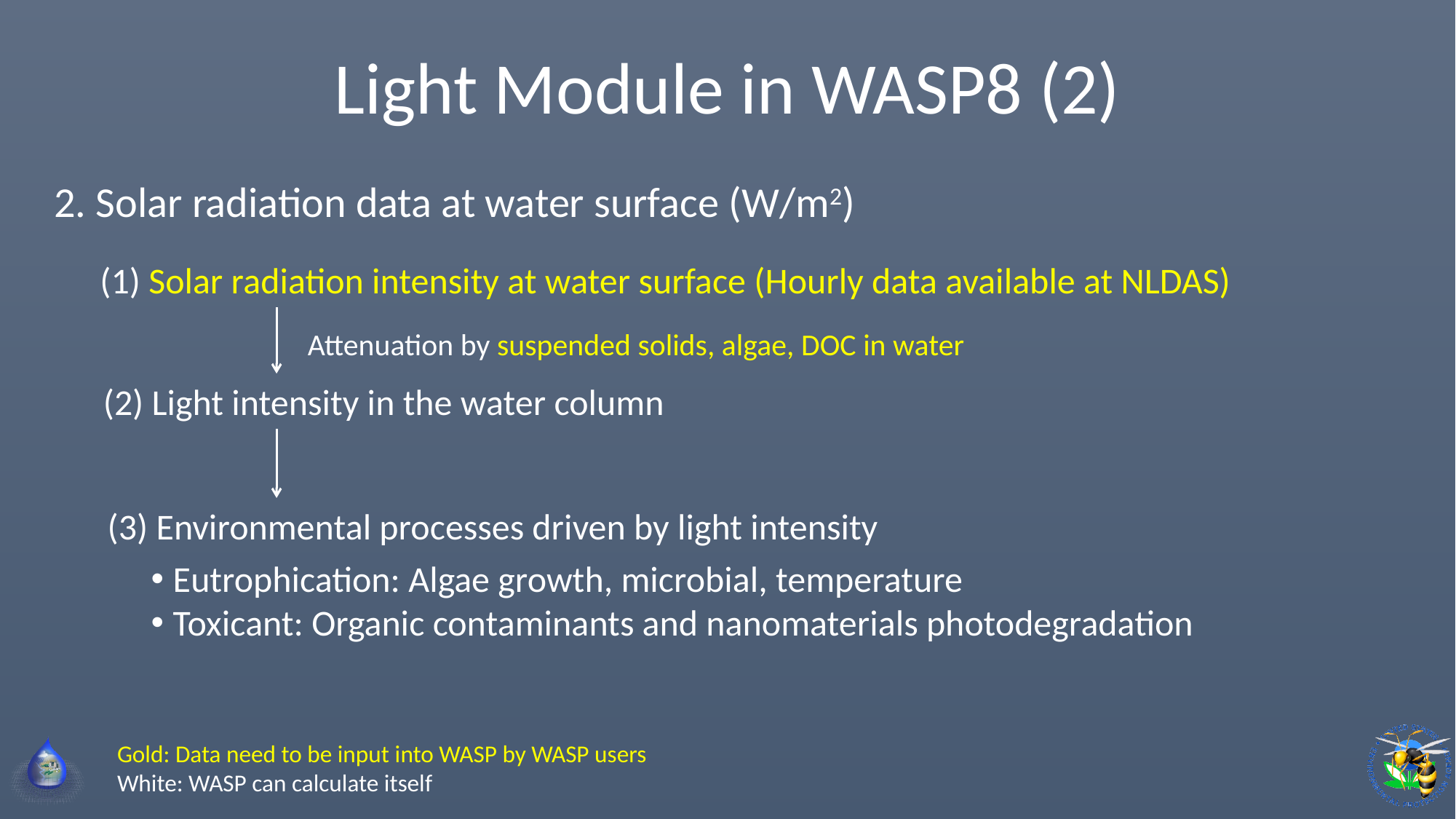

# Light Module in WASP8 (2)
2. Solar radiation data at water surface (W/m2)
(1) Solar radiation intensity at water surface (Hourly data available at NLDAS)
Attenuation by suspended solids, algae, DOC in water
(2) Light intensity in the water column
(3) Environmental processes driven by light intensity
Eutrophication: Algae growth, microbial, temperature
Toxicant: Organic contaminants and nanomaterials photodegradation
Gold: Data need to be input into WASP by WASP users
White: WASP can calculate itself